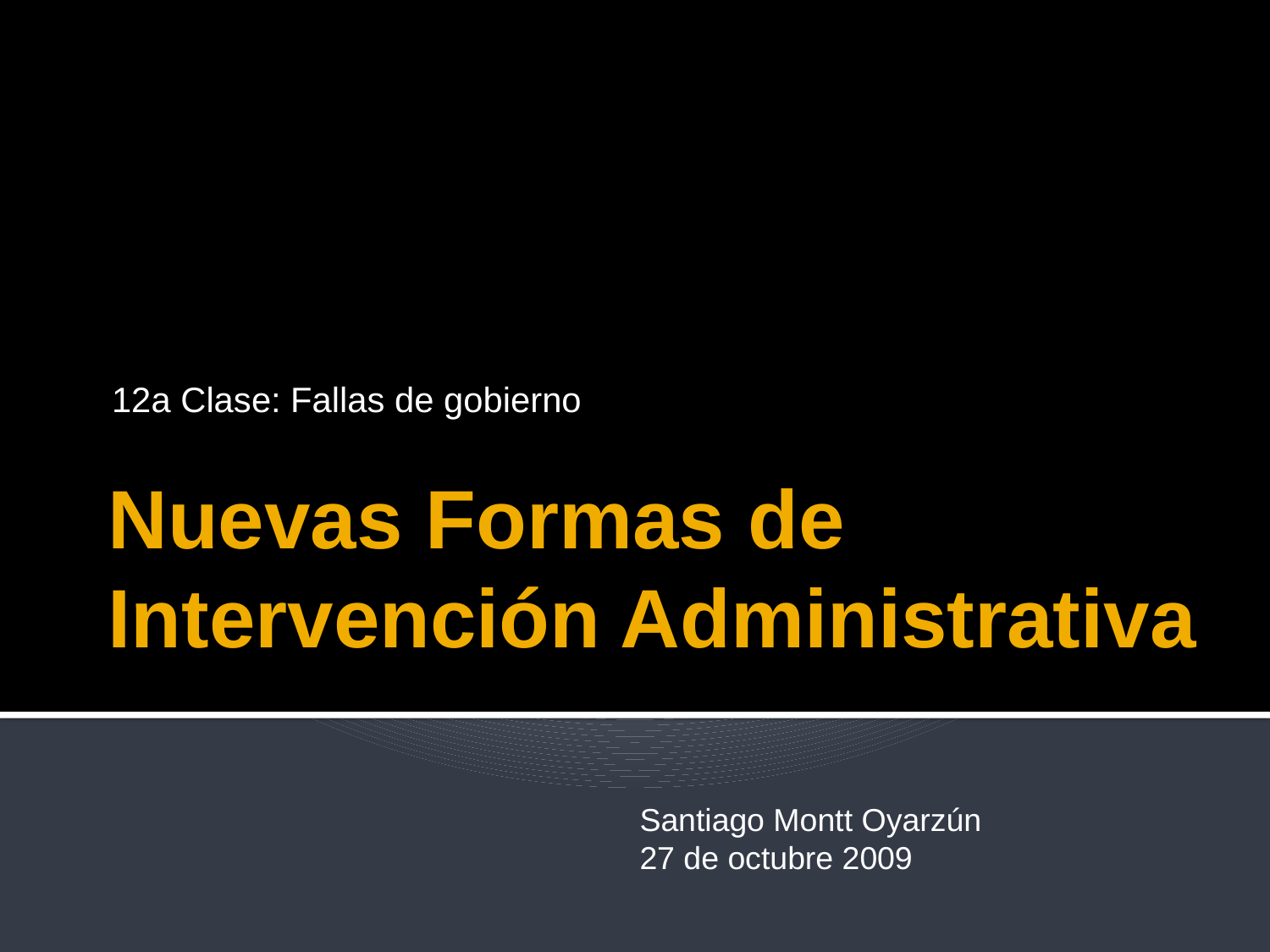

12a Clase: Fallas de gobierno

# Nuevas Formas de Intervención Administrativa
Santiago Montt Oyarzún
27 de octubre 2009